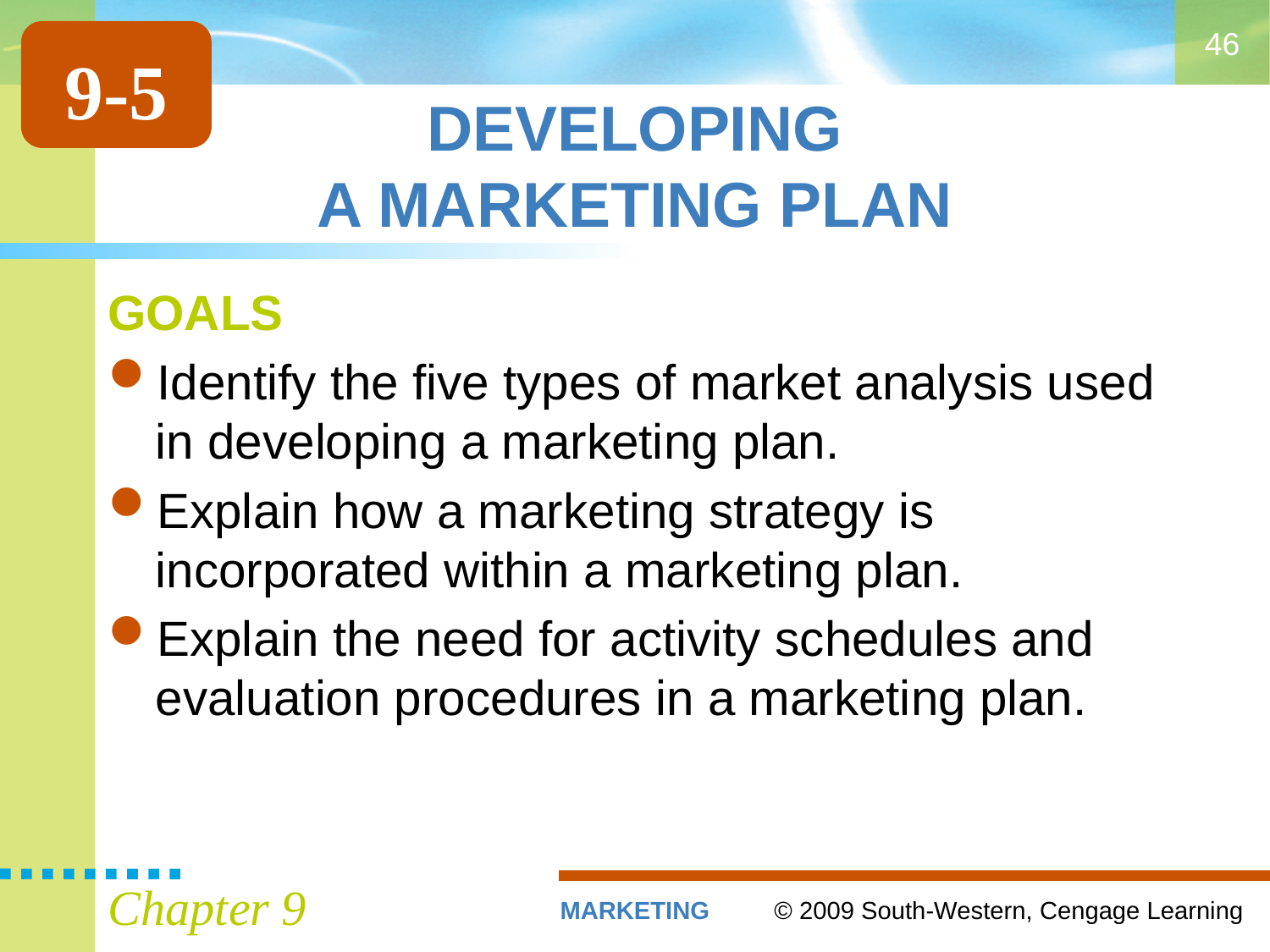

46
9-5
# DEVELOPING A MARKETING PLAN
GOALS
Identify the five types of market analysis used in developing a marketing plan.
Explain how a marketing strategy is incorporated within a marketing plan.
Explain the need for activity schedules and evaluation procedures in a marketing plan.
Chapter 9